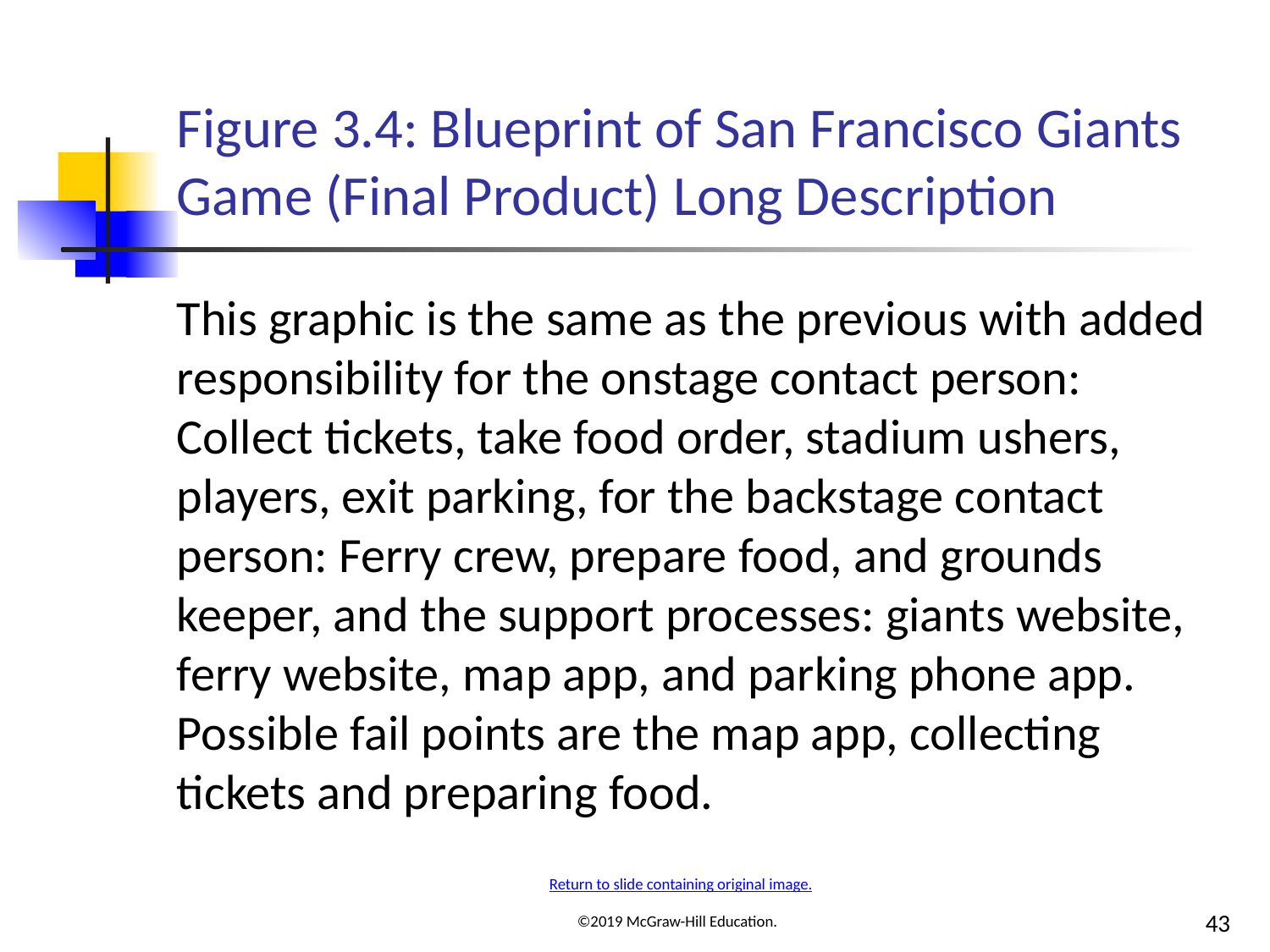

# Figure 3.4: Blueprint of San Francisco Giants Game (Final Product) Long Description
This graphic is the same as the previous with added responsibility for the onstage contact person: Collect tickets, take food order, stadium ushers, players, exit parking, for the backstage contact person: Ferry crew, prepare food, and grounds keeper, and the support processes: giants website, ferry website, map app, and parking phone app. Possible fail points are the map app, collecting tickets and preparing food.
Return to slide containing original image.